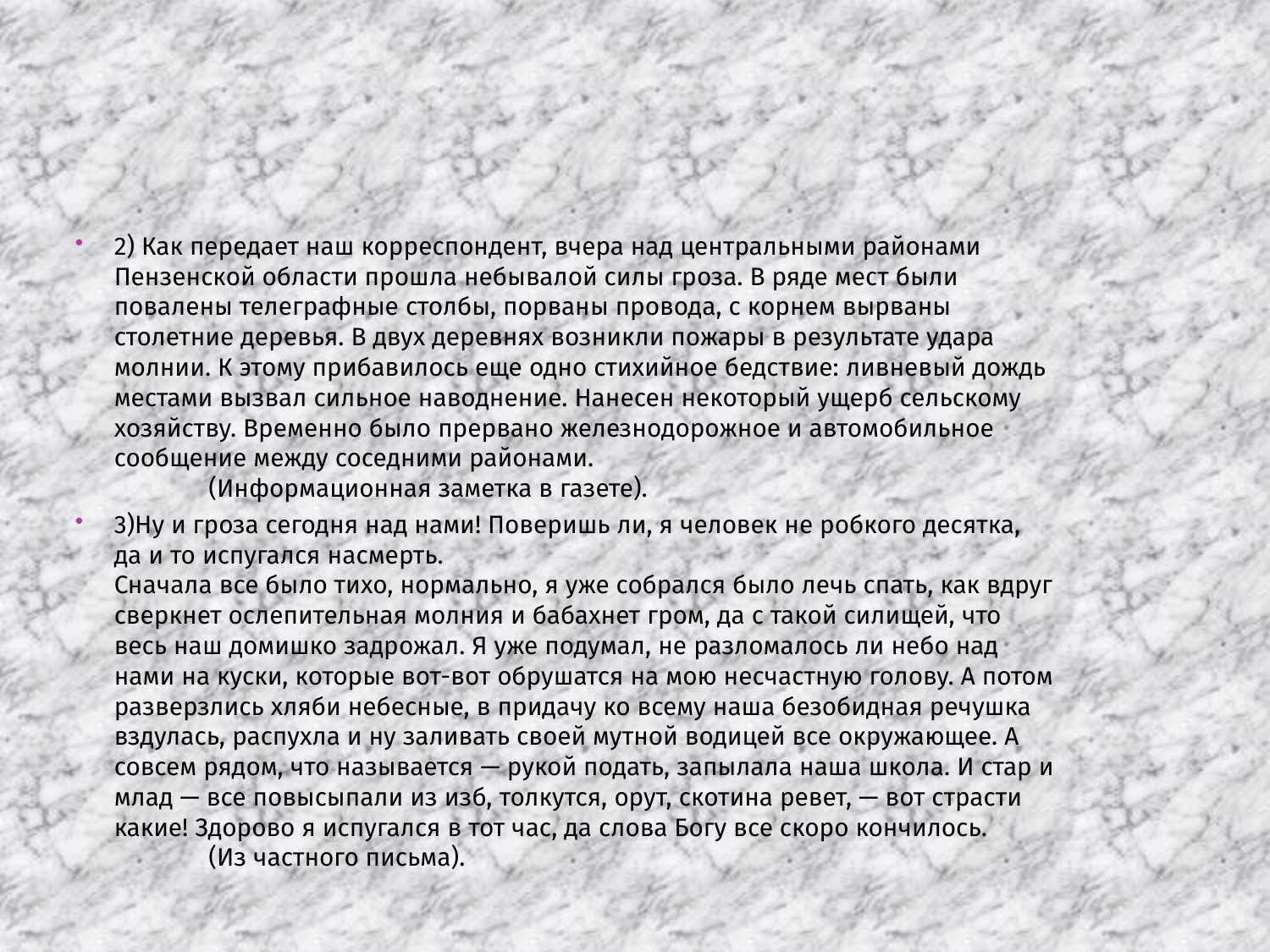

#
2) Как передает наш корреспондент, вчера над центральными районами Пензенской области прошла небывалой силы гроза. В ряде мест были повалены телеграфные столбы, порваны провода, с корнем вырваны столетние деревья. В двух деревнях возникли пожары в результате удара молнии. К этому прибавилось еще одно стихийное бедствие: ливневый дождь местами вызвал сильное наводнение. Нанесен некоторый ущерб сельскому хозяйству. Временно было прервано железнодорожное и автомобильное сообщение между соседними районами.
              (Информационная заметка в газете).
3)Ну и гроза сегодня над нами! Поверишь ли, я человек не робкого десятка, да и то испугался насмерть.
Сначала все было тихо, нормально, я уже собрался было лечь спать, как вдруг сверкнет ослепительная молния и бабахнет гром, да с такой силищей, что весь наш домишко задрожал. Я уже подумал, не разломалось ли небо над нами на куски, которые вот-вот обрушатся на мою несчастную голову. А потом разверзлись хляби небесные, в придачу ко всему наша безобидная речушка вздулась, распухла и ну заливать своей мутной водицей все окружающее. А совсем рядом, что называется — рукой подать, запылала наша школа. И стар и млад — все повысыпали из изб, толкутся, орут, скотина ревет, — вот страсти какие! Здорово я испугался в тот час, да слова Богу все скоро кончилось.
              (Из частного письма).